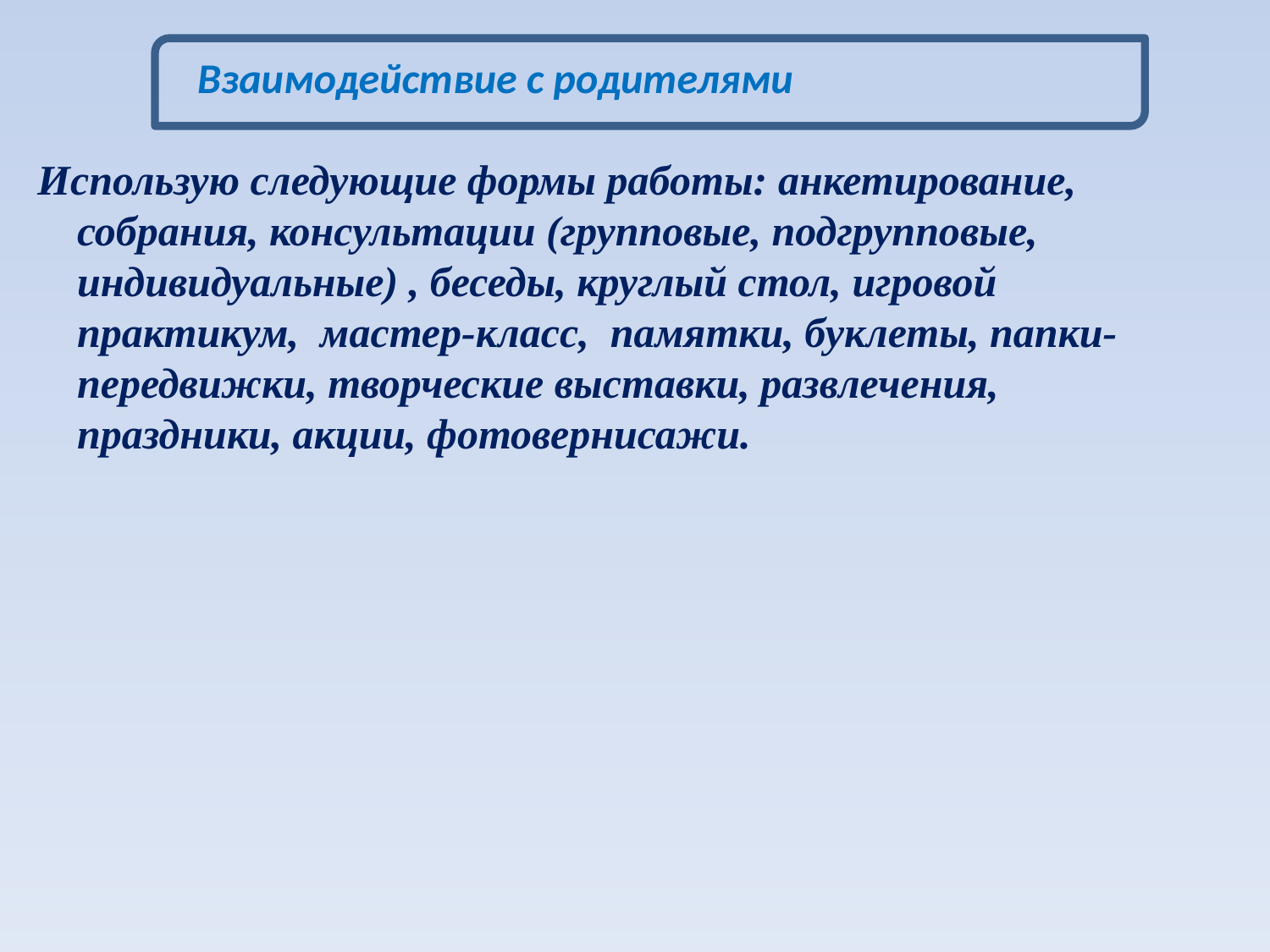

Взаимодействие с родителями
Использую следующие формы работы: анкетирование, собрания, консультации (групповые, подгрупповые, индивидуальные) , беседы, круглый стол, игровой практикум,  мастер-класс,  памятки, буклеты, папки-передвижки, творческие выставки, развлечения, праздники, акции, фотовернисажи.